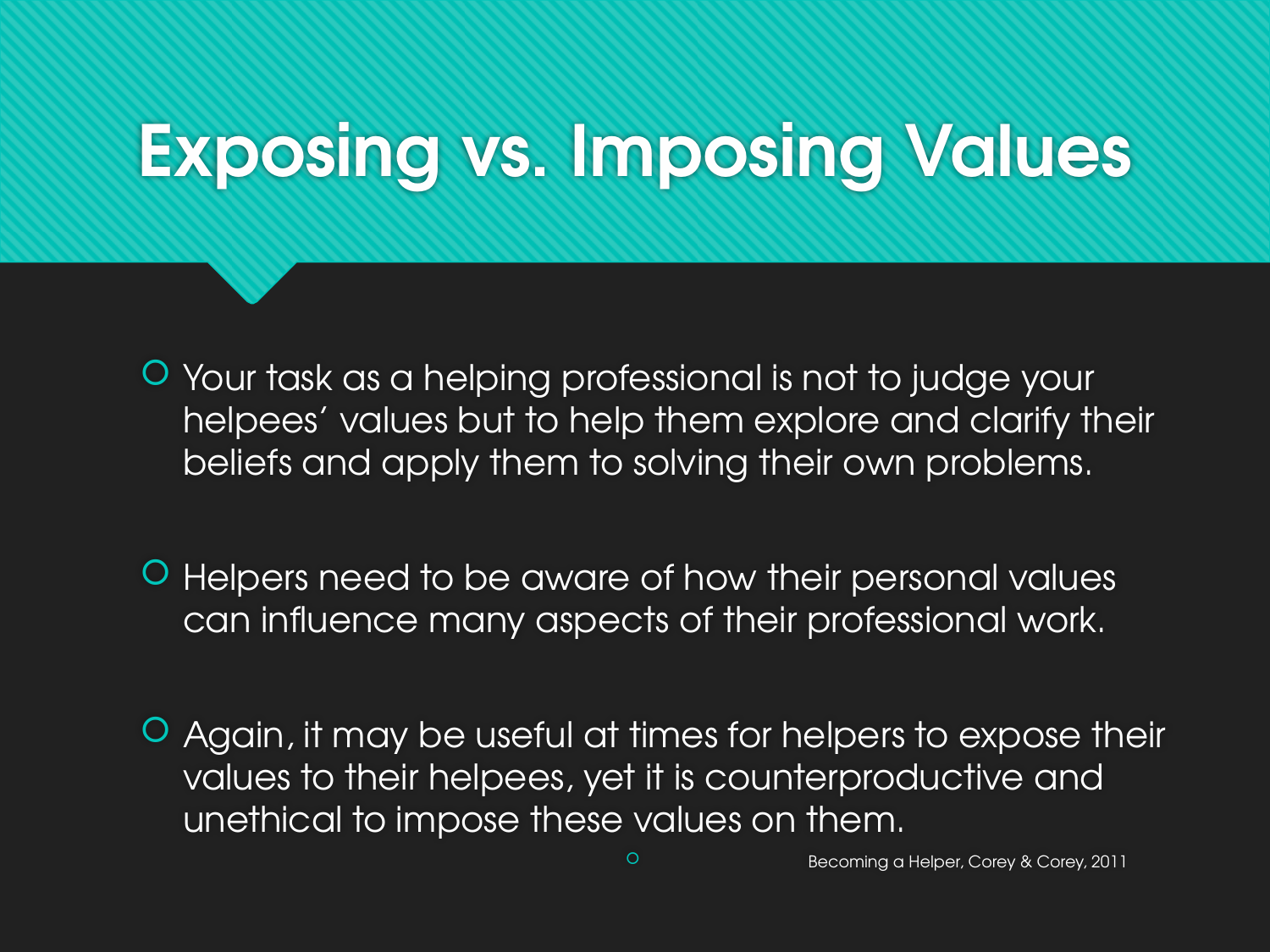

# Exposing vs. Imposing Values
Your task as a helping professional is not to judge your helpees’ values but to help them explore and clarify their beliefs and apply them to solving their own problems.

Helpers need to be aware of how their personal values can influence many aspects of their professional work.

Again, it may be useful at times for helpers to expose their values to their helpees, yet it is counterproductive and unethical to impose these values on them.
Becoming a Helper, Corey & Corey, 2011